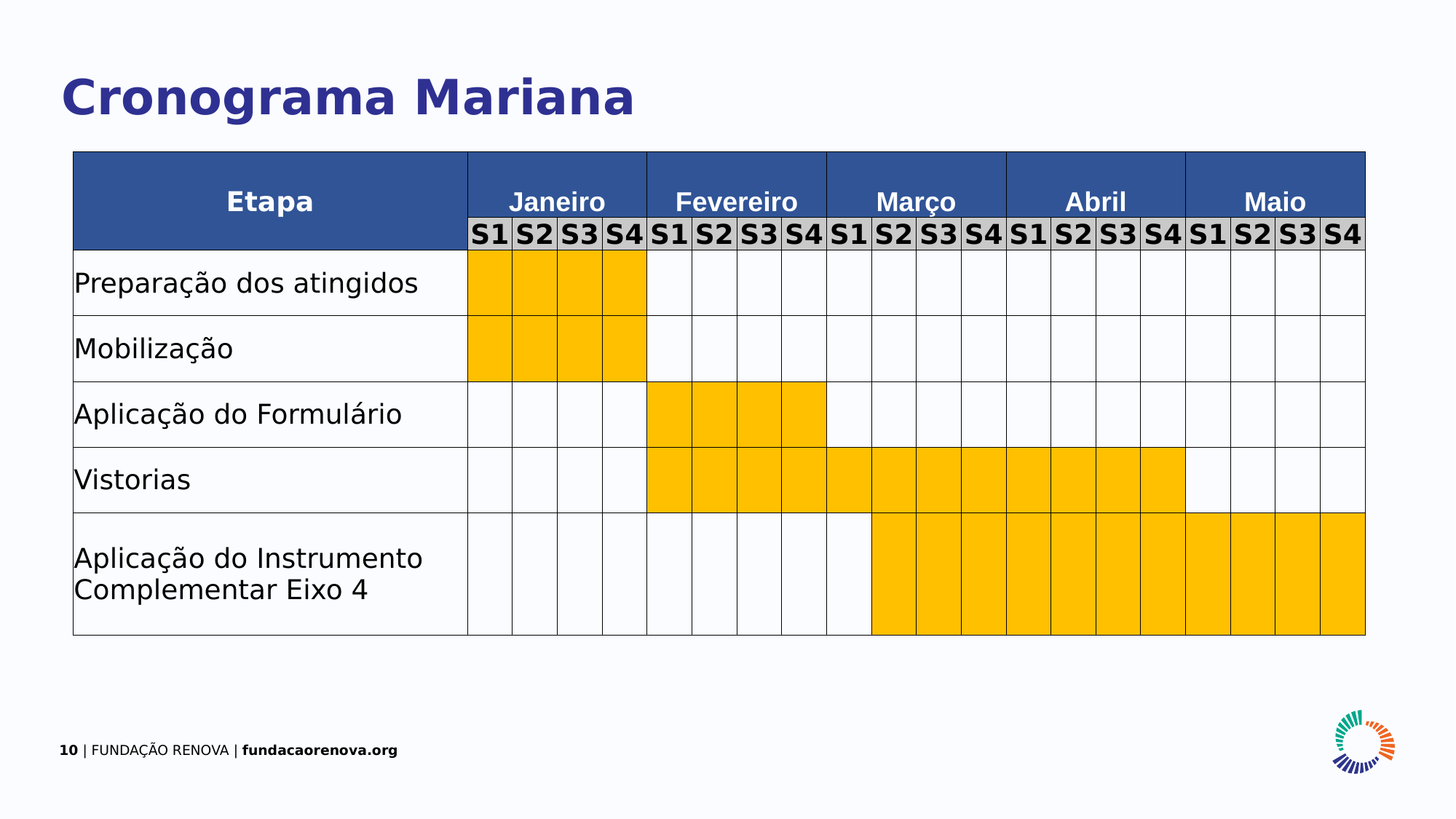

Cronograma Mariana
| Etapa | Janeiro |  |  |  | Fevereiro |  |  |  | Março |  |  |  | Abril |  |  |  | Maio |  |  |  |
| --- | --- | --- | --- | --- | --- | --- | --- | --- | --- | --- | --- | --- | --- | --- | --- | --- | --- | --- | --- | --- |
|  | S1 | S2 | S3 | S4 | S1 | S2 | S3 | S4 | S1 | S2 | S3 | S4 | S1 | S2 | S3 | S4 | S1 | S2 | S3 | S4 |
| Preparação dos atingidos |  |  |  |  |  |  |  |  |  |  |  |  |  |  |  |  |  |  |  |  |
| Mobilização |  |  |  |  |  |  |  |  |  |  |  |  |  |  |  |  |  |  |  |  |
| Aplicação do Formulário |  |  |  |  |  |  |  |  |  |  |  |  |  |  |  |  |  |  |  |  |
| Vistorias |  |  |  |  |  |  |  |  |  |  |  |  |  |  |  |  |  |  |  |  |
| Aplicação do Instrumento Complementar Eixo 4 |  |  |  |  |  |  |  |  |  |  |  |  |  |  |  |  |  |  |  |  |